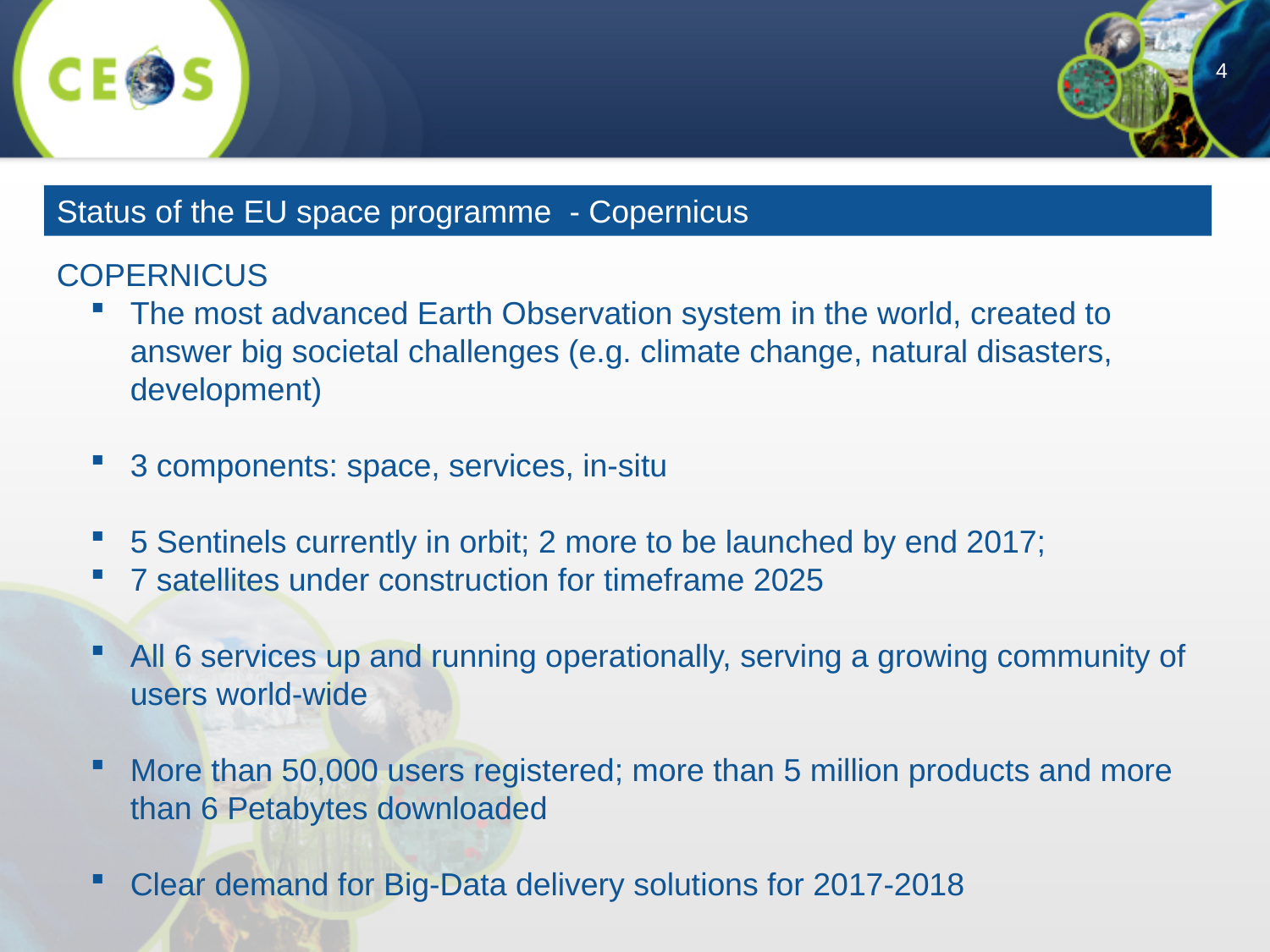

Status of the EU space programme  - Copernicus
COPERNICUS
The most advanced Earth Observation system in the world, created to answer big societal challenges (e.g. climate change, natural disasters, development)

3 components: space, services, in-situ

5 Sentinels currently in orbit; 2 more to be launched by end 2017;
7 satellites under construction for timeframe 2025

All 6 services up and running operationally, serving a growing community of users world-wide

More than 50,000 users registered; more than 5 million products and more than 6 Petabytes downloaded

Clear demand for Big-Data delivery solutions for 2017-2018